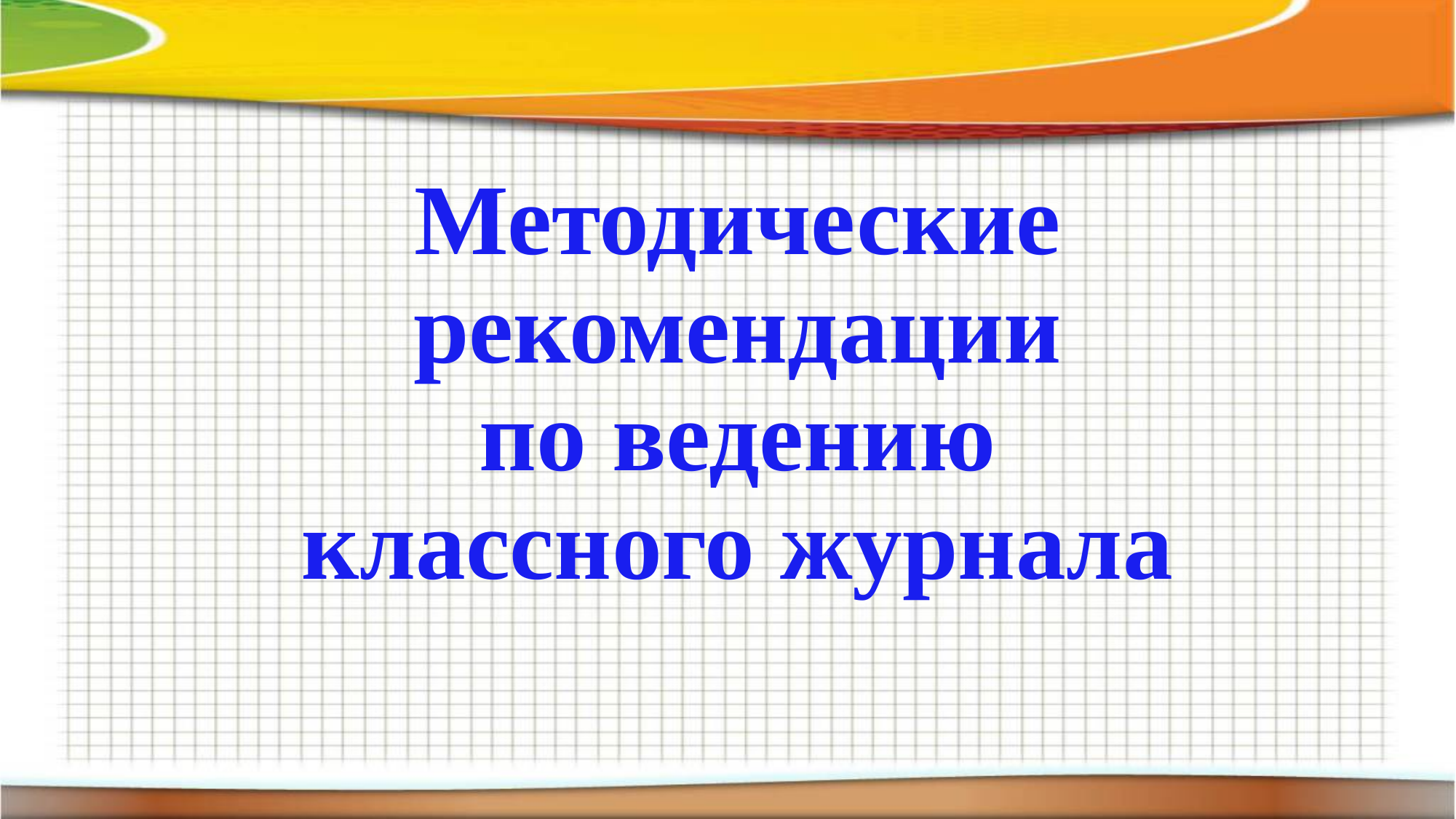

# Методические рекомендации по ведению классного журнала